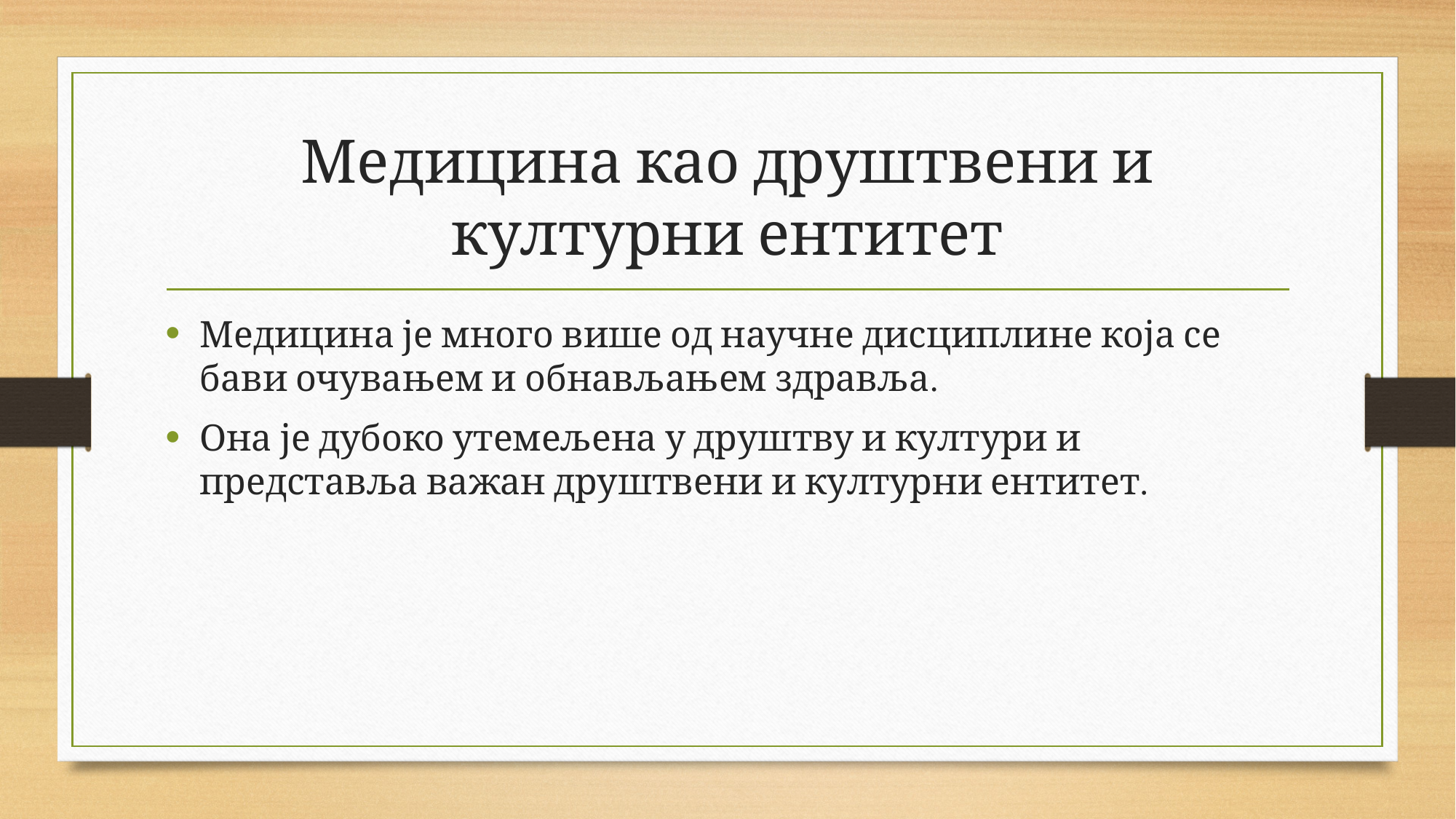

# Медицина као друштвени и културни ентитет
Медицина је много више од научне дисциплине која се бави очувањем и обнављањем здравља.
Она је дубоко утемељена у друштву и култури и представља важан друштвени и културни ентитет.